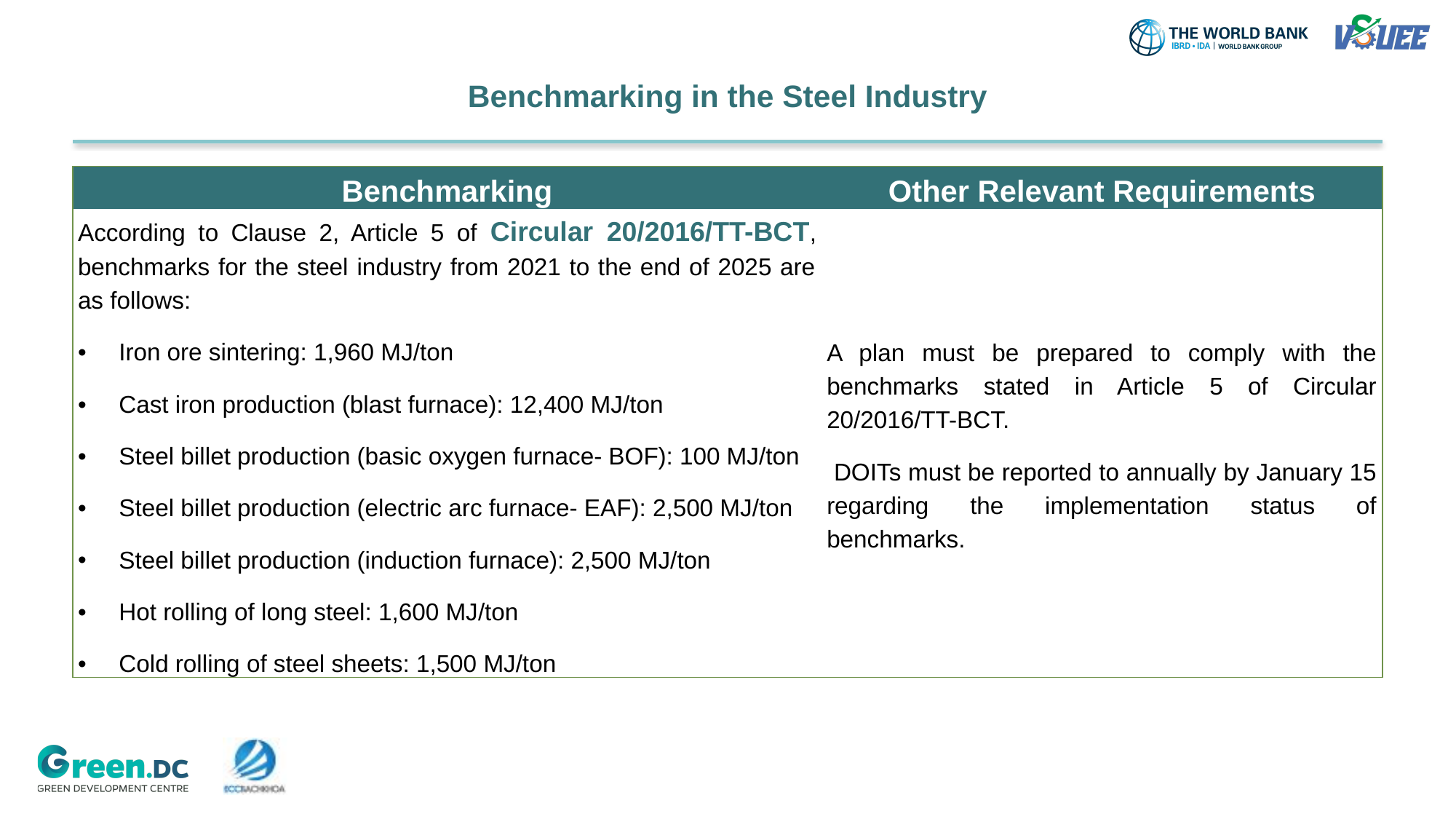

# Benchmarking in the Steel Industry
| Benchmarking | Other Relevant Requirements |
| --- | --- |
| According to Clause 2, Article 5 of Circular 20/2016/TT-BCT, benchmarks for the steel industry from 2021 to the end of 2025 are as follows: Iron ore sintering: 1,960 MJ/ton Cast iron production (blast furnace): 12,400 MJ/ton Steel billet production (basic oxygen furnace- BOF): 100 MJ/ton Steel billet production (electric arc furnace- EAF): 2,500 MJ/ton Steel billet production (induction furnace): 2,500 MJ/ton Hot rolling of long steel: 1,600 MJ/ton Cold rolling of steel sheets: 1,500 MJ/ton | A plan must be prepared to comply with the benchmarks stated in Article 5 of Circular 20/2016/TT-BCT. DOITs must be reported to annually by January 15 regarding the implementation status of benchmarks. |